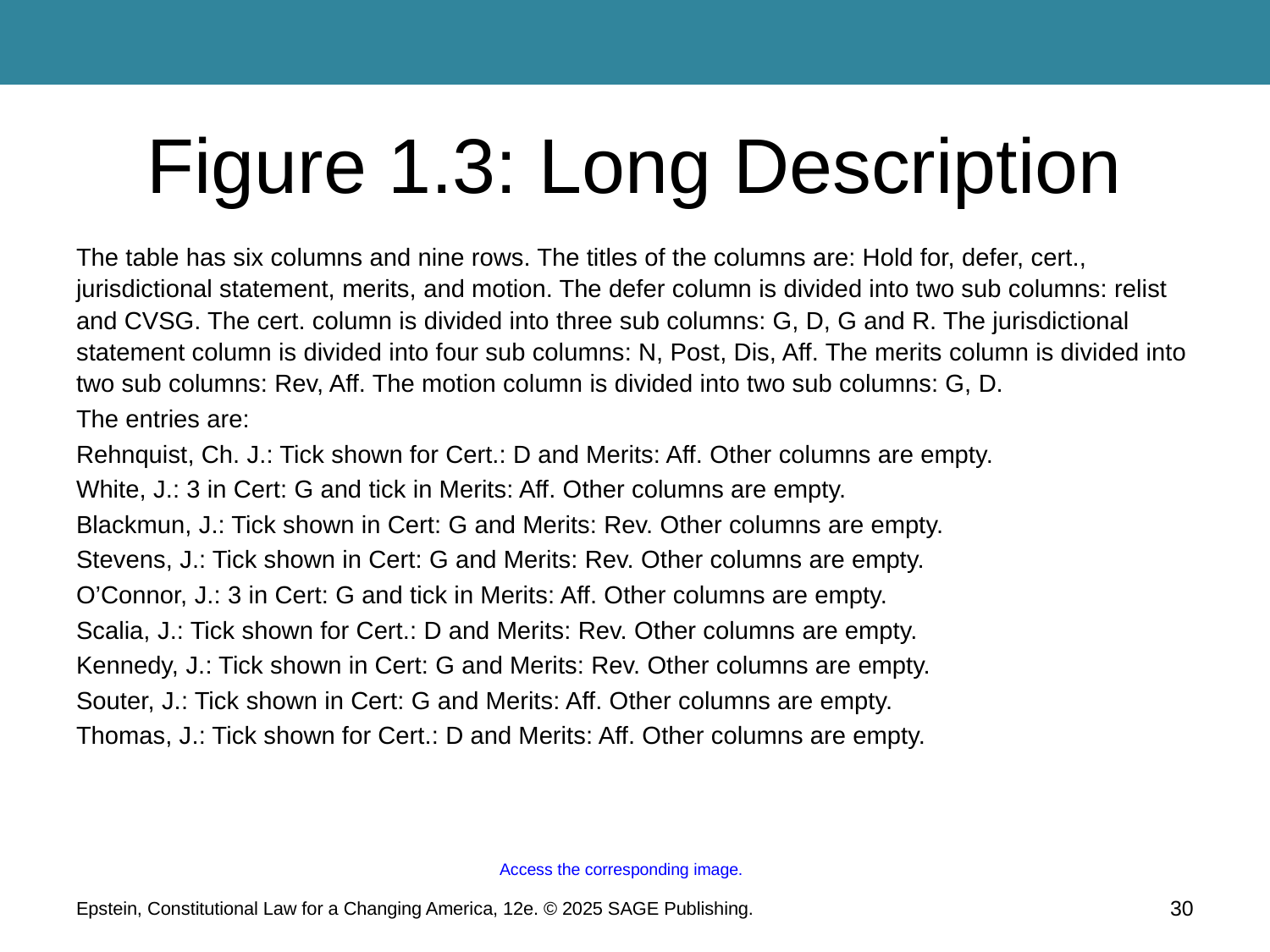

# Figure 1.3: Long Description
The table has six columns and nine rows. The titles of the columns are: Hold for, defer, cert., jurisdictional statement, merits, and motion. The defer column is divided into two sub columns: relist and CVSG. The cert. column is divided into three sub columns: G, D, G and R. The jurisdictional statement column is divided into four sub columns: N, Post, Dis, Aff. The merits column is divided into two sub columns: Rev, Aff. The motion column is divided into two sub columns: G, D.
The entries are:
Rehnquist, Ch. J.: Tick shown for Cert.: D and Merits: Aff. Other columns are empty.
White, J.: 3 in Cert: G and tick in Merits: Aff. Other columns are empty.
Blackmun, J.: Tick shown in Cert: G and Merits: Rev. Other columns are empty.
Stevens, J.: Tick shown in Cert: G and Merits: Rev. Other columns are empty.
O’Connor, J.: 3 in Cert: G and tick in Merits: Aff. Other columns are empty.
Scalia, J.: Tick shown for Cert.: D and Merits: Rev. Other columns are empty.
Kennedy, J.: Tick shown in Cert: G and Merits: Rev. Other columns are empty.
Souter, J.: Tick shown in Cert: G and Merits: Aff. Other columns are empty.
Thomas, J.: Tick shown for Cert.: D and Merits: Aff. Other columns are empty.
Access the corresponding image.
30
Epstein, Constitutional Law for a Changing America, 12e. © 2025 SAGE Publishing.